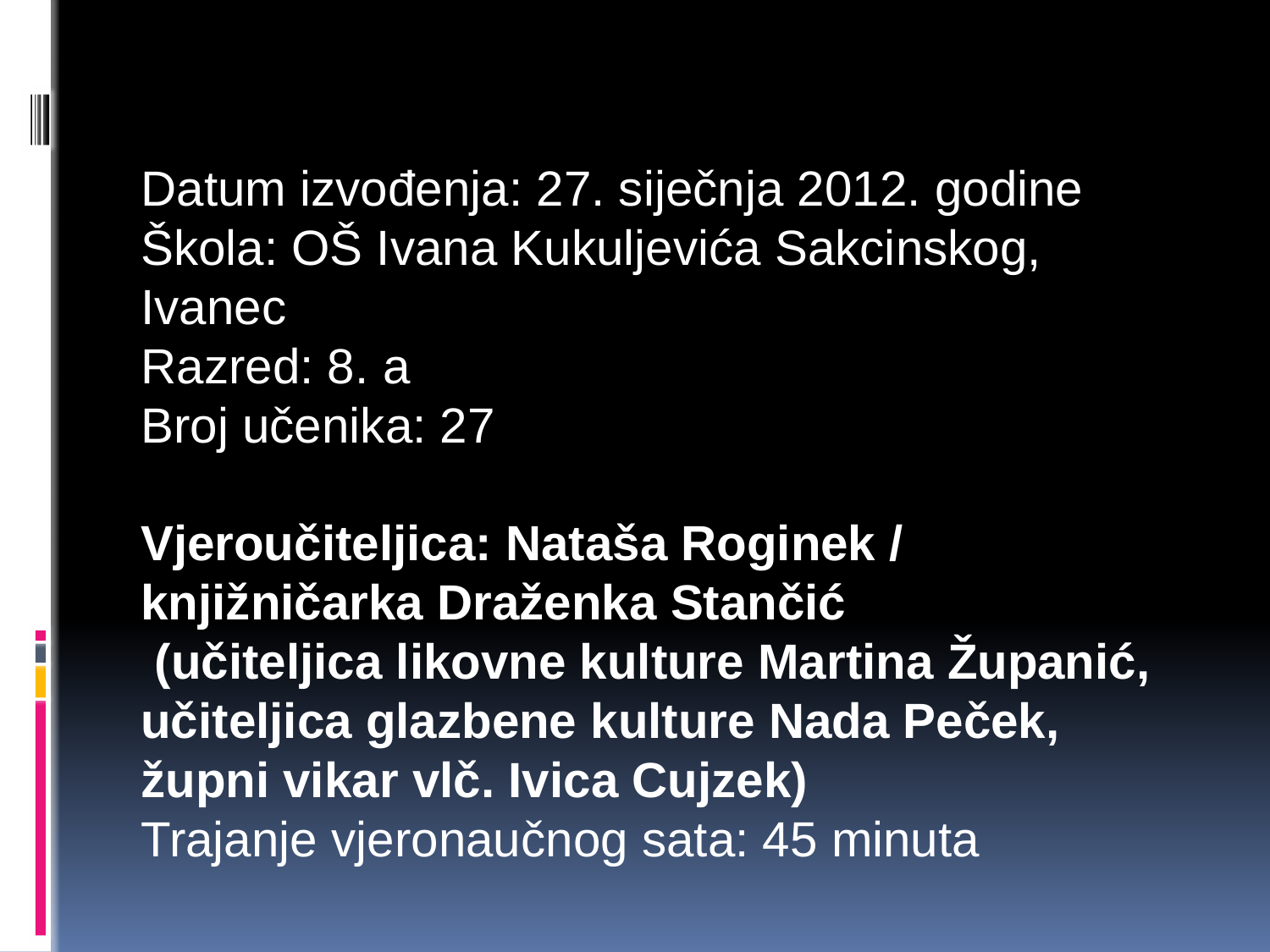

Datum izvođenja: 27. siječnja 2012. godine
Škola: OŠ Ivana Kukuljevića Sakcinskog, Ivanec
Razred: 8. a
Broj učenika: 27

Vjeroučiteljica: Nataša Roginek / knjižničarka Draženka Stančić
 (učiteljica likovne kulture Martina Županić, učiteljica glazbene kulture Nada Peček, župni vikar vlč. Ivica Cujzek)
Trajanje vjeronaučnog sata: 45 minuta